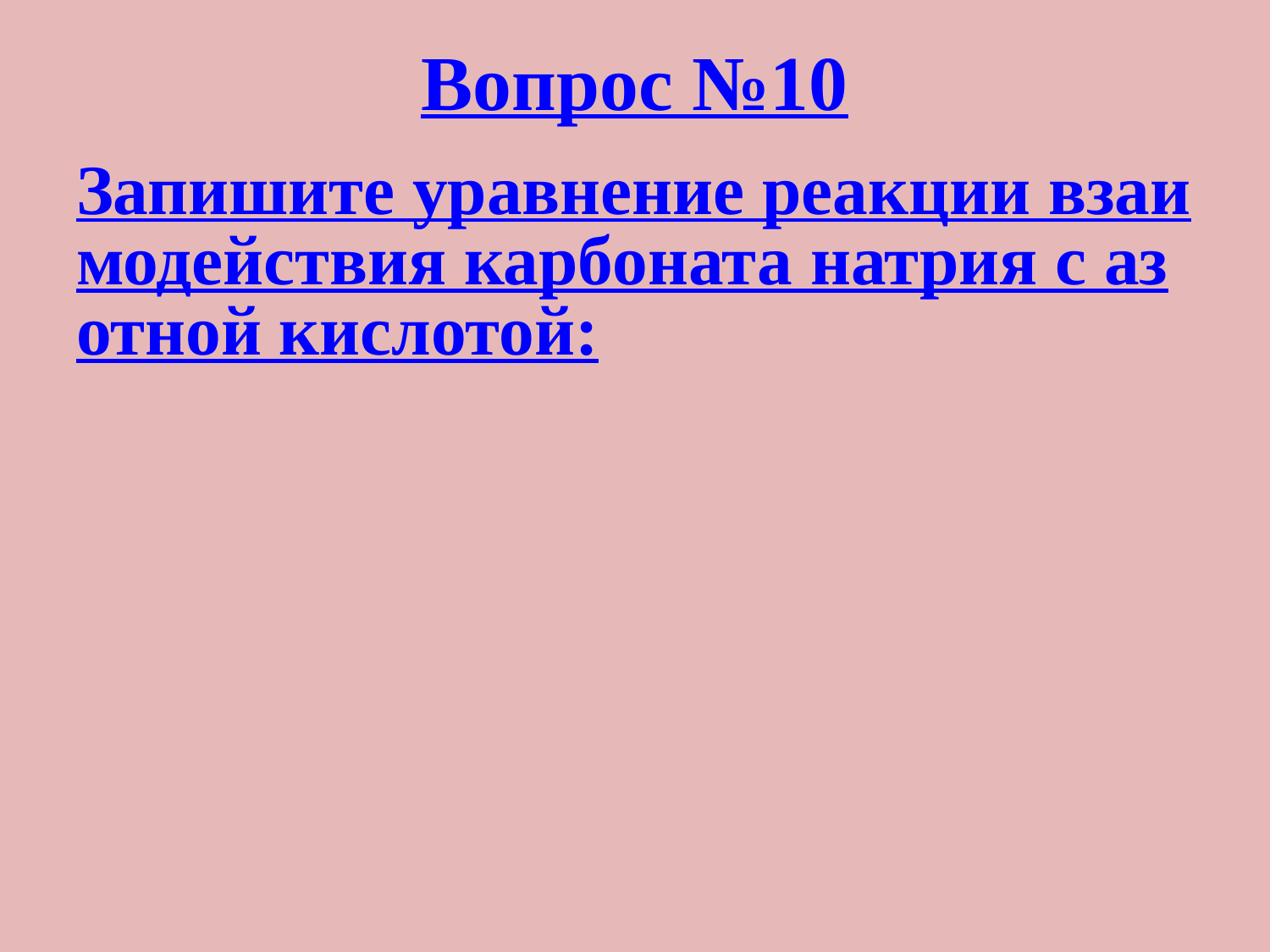

# Вопрос №10
Запишите уравнение реакции взаимодействия карбоната натрия с азотной кислотой: